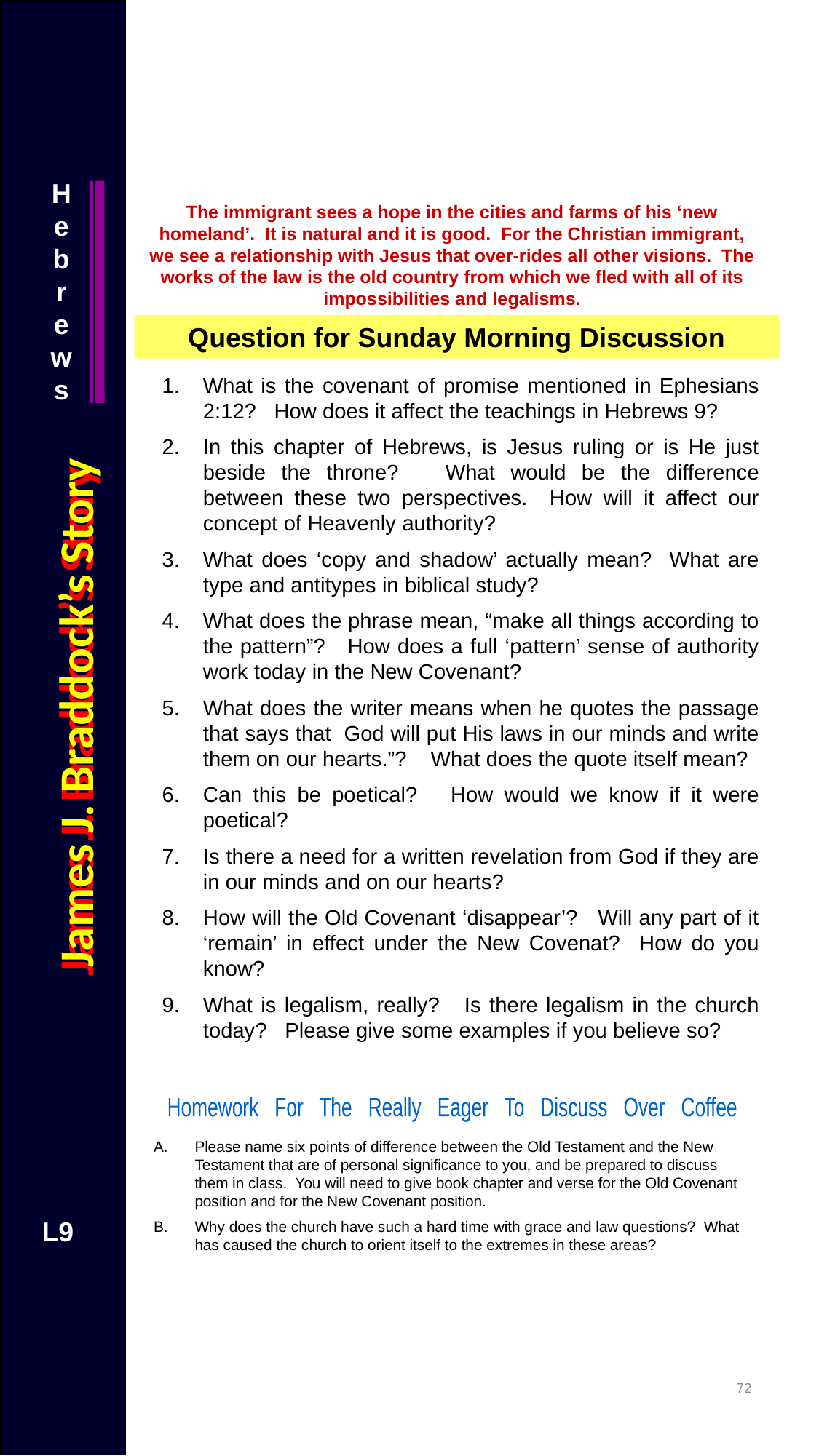

Hebrews

The immigrant sees a hope in the cities and farms of his ‘new homeland’.  It is natural and it is good.  For the Christian immigrant, we see a relationship with Jesus that over-rides all other visions.  The works of the law is the old country from which we fled with all of its impossibilities and legalisms.
Question for Sunday Morning Discussion
What is the covenant of promise mentioned in Ephesians 2:12?   How does it affect the teachings in Hebrews 9?
In this chapter of Hebrews, is Jesus ruling or is He just beside the throne?   What would be the difference between these two perspectives.  How will it affect our concept of Heavenly authority?
What does ‘copy and shadow’ actually mean?  What are type and antitypes in biblical study?
What does the phrase mean, “make all things according to the pattern”?   How does a full ‘pattern’ sense of authority work today in the New Covenant?
What does the writer means when he quotes the passage that says that  God will put His laws in our minds and write them on our hearts.”?    What does the quote itself mean?
Can this be poetical?   How would we know if it were poetical?
Is there a need for a written revelation from God if they are in our minds and on our hearts?
How will the Old Covenant ‘disappear’?   Will any part of it ‘remain’ in effect under the New Covenat?  How do you know?
What is legalism, really?   Is there legalism in the church today?   Please give some examples if you believe so?
James J. Braddock’s Story
James J. Braddock’s Story
Homework   For   The   Really   Eager   To   Discuss   Over   Coffee
Please name six points of difference between the Old Testament and the New Testament that are of personal significance to you, and be prepared to discuss them in class.  You will need to give book chapter and verse for the Old Covenant position and for the New Covenant position.
Why does the church have such a hard time with grace and law questions?  What has caused the church to orient itself to the extremes in these areas?
L9
72